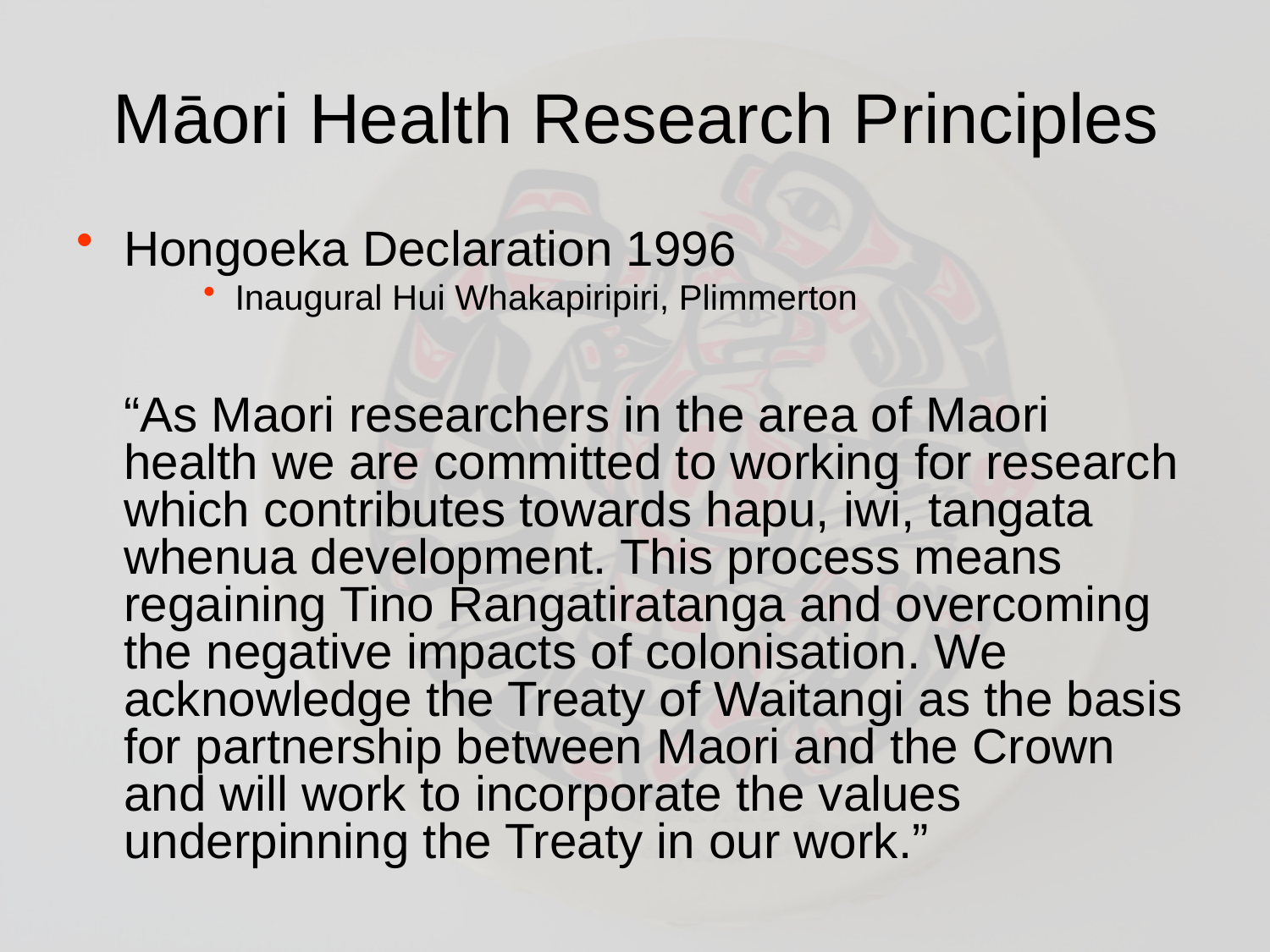

# Māori Health Research Principles
Hongoeka Declaration 1996
Inaugural Hui Whakapiripiri, Plimmerton

	“As Maori researchers in the area of Maori health we are committed to working for research which contributes towards hapu, iwi, tangata whenua development. This process means regaining Tino Rangatiratanga and overcoming the negative impacts of colonisation. We acknowledge the Treaty of Waitangi as the basis for partnership between Maori and the Crown and will work to incorporate the values underpinning the Treaty in our work.”